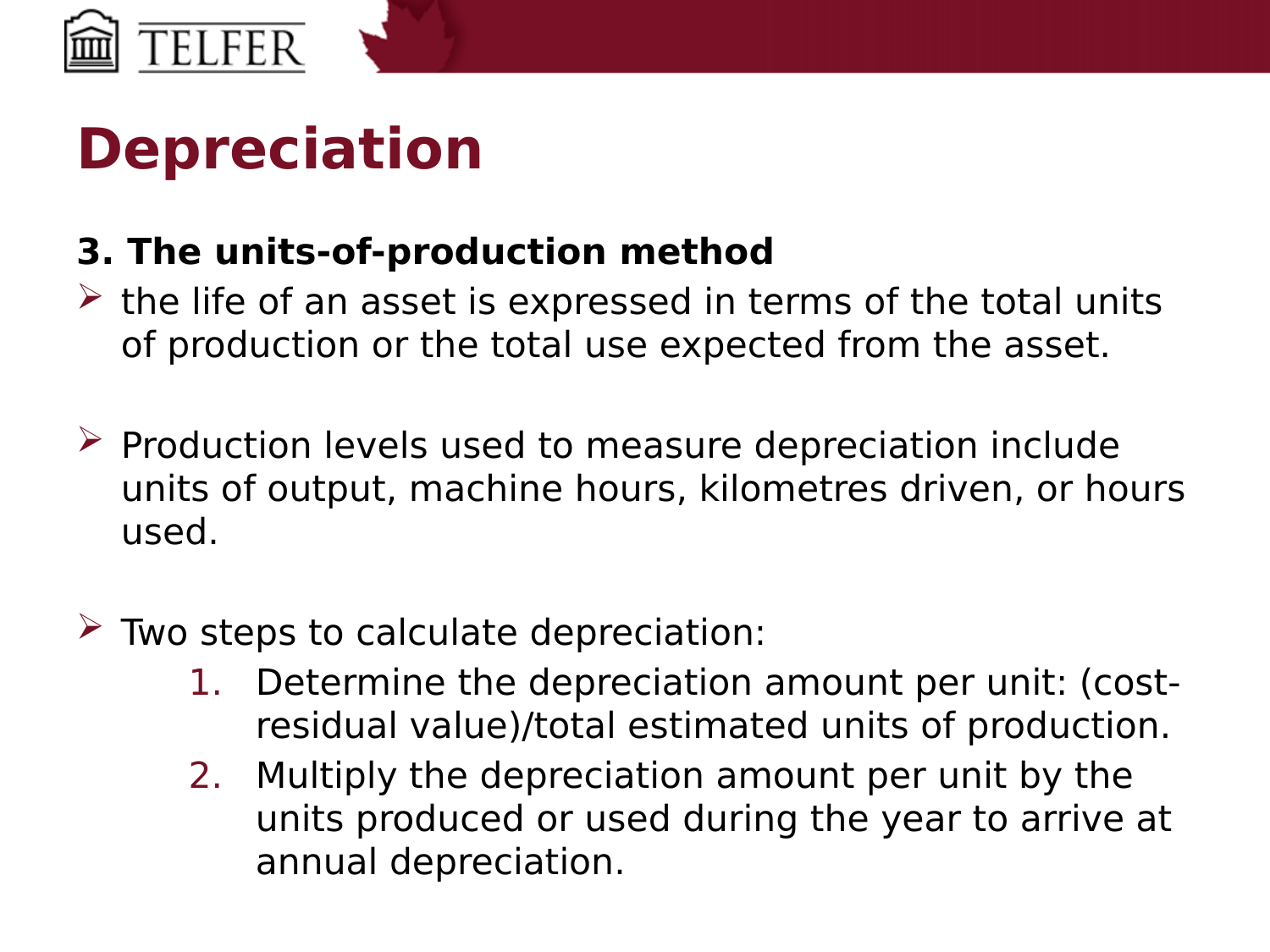

# Depreciation
3. The units-of-production method
the life of an asset is expressed in terms of the total units of production or the total use expected from the asset.

Production levels used to measure depreciation include units of output, machine hours, kilometres driven, or hours used.

Two steps to calculate depreciation:
Determine the depreciation amount per unit: (cost-residual value)/total estimated units of production.
Multiply the depreciation amount per unit by the units produced or used during the year to arrive at annual depreciation.